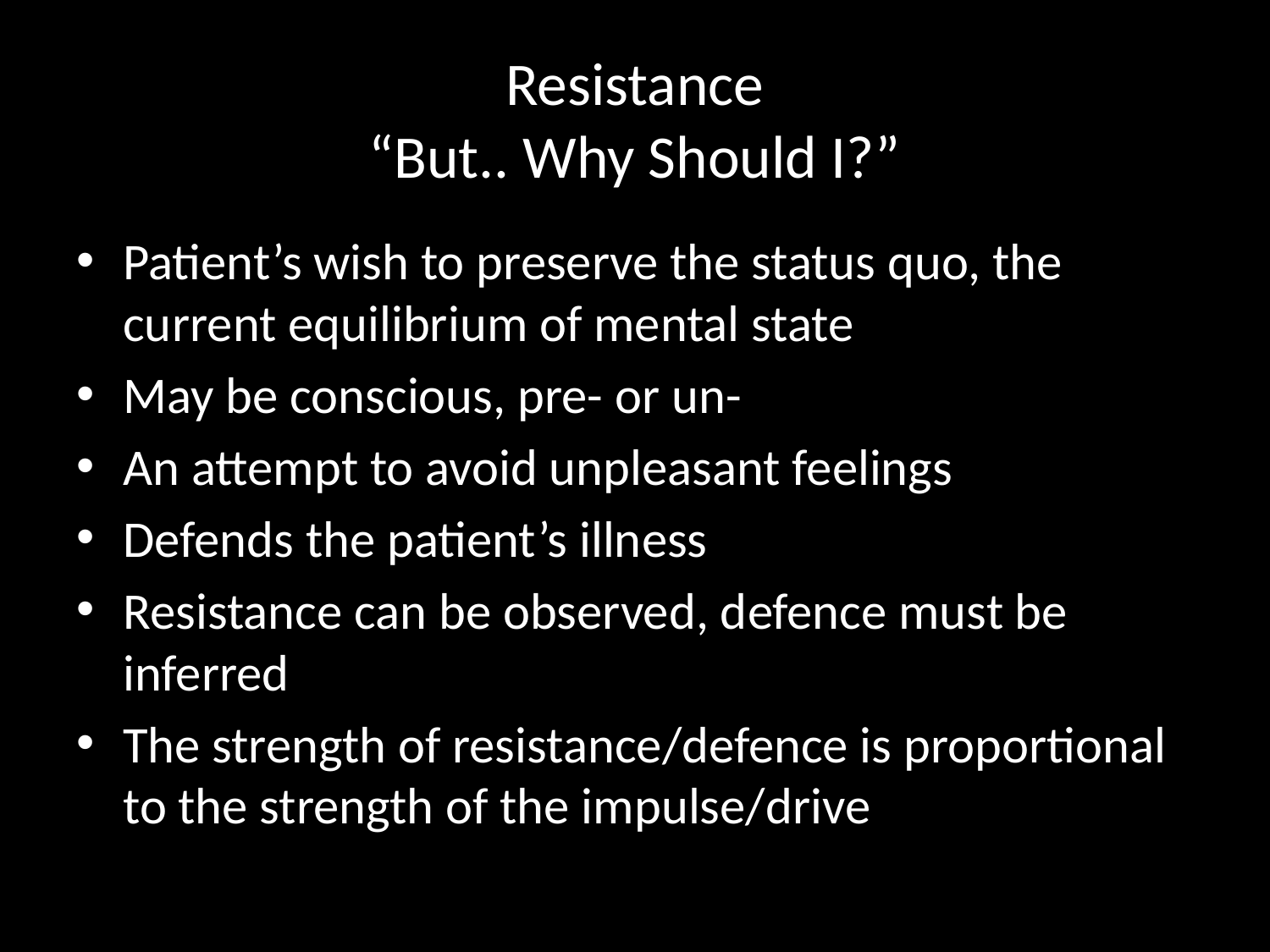

# Resistance “But.. Why Should I?”
Patient’s wish to preserve the status quo, the current equilibrium of mental state
May be conscious, pre- or un-
An attempt to avoid unpleasant feelings
Defends the patient’s illness
Resistance can be observed, defence must be inferred
The strength of resistance/defence is proportional to the strength of the impulse/drive